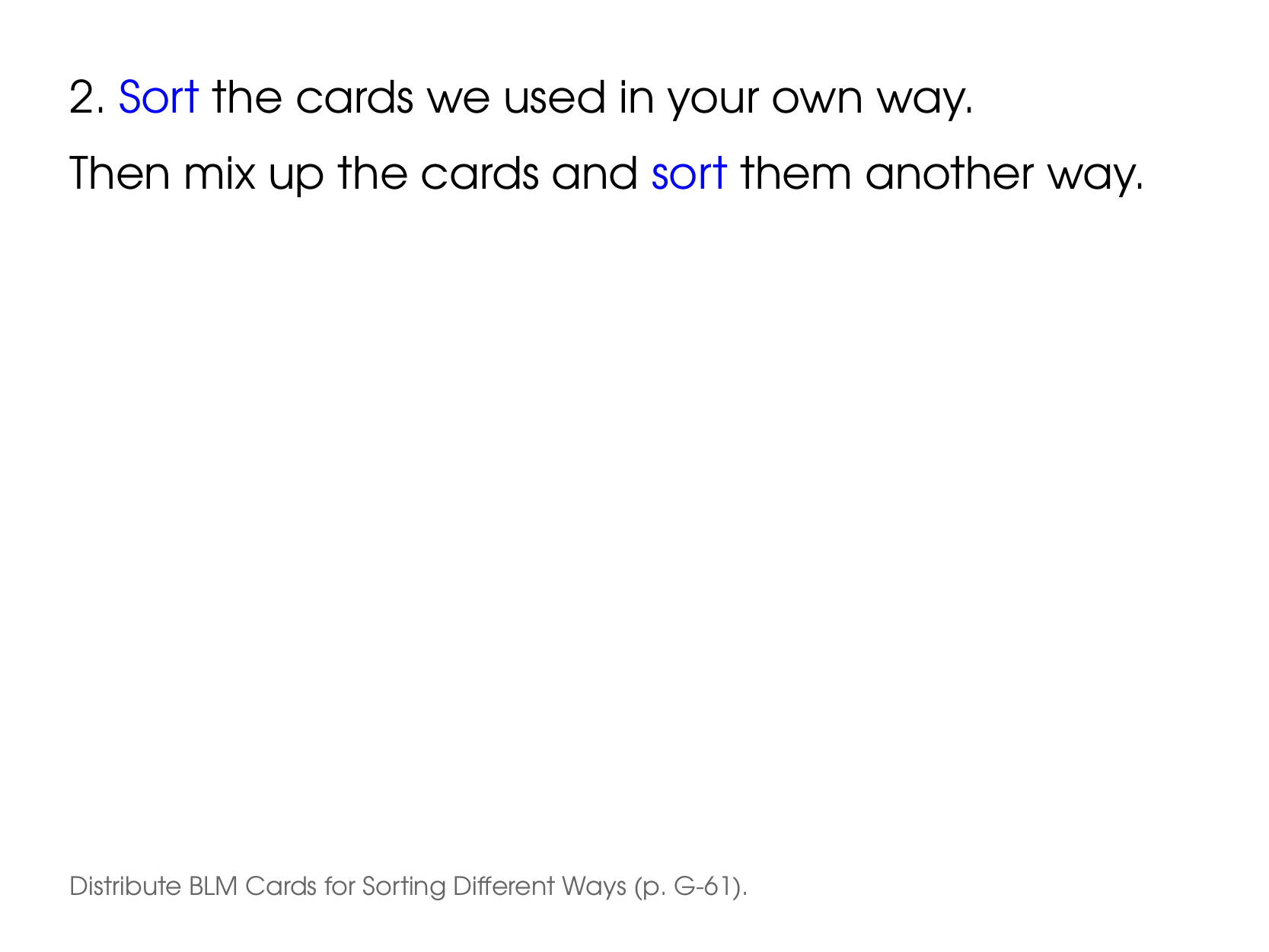

2. Sort the cards we used in your own way.
Then mix up the cards and sort them another way.
Distribute BLM Cards for Sorting Different Ways (p. G-61).